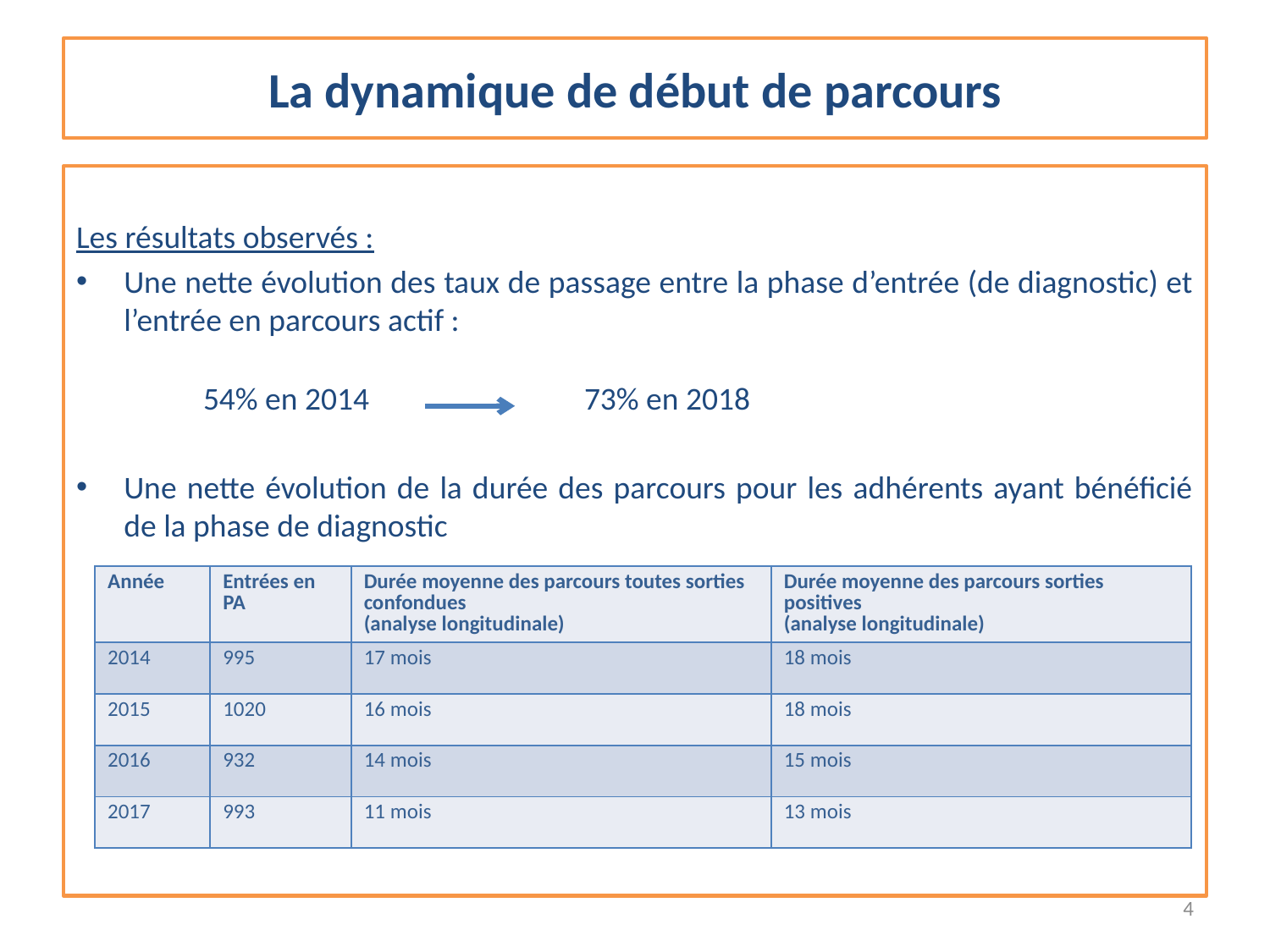

# La dynamique de début de parcours

Les résultats observés :
Une nette évolution des taux de passage entre la phase d’entrée (de diagnostic) et l’entrée en parcours actif :

	54% en 2014		73% en 2018

Une nette évolution de la durée des parcours pour les adhérents ayant bénéficié de la phase de diagnostic

| Année | Entrées en PA | Durée moyenne des parcours toutes sorties confondues (analyse longitudinale) | Durée moyenne des parcours sorties positives (analyse longitudinale) |
| --- | --- | --- | --- |
| 2014 | 995 | 17 mois | 18 mois |
| 2015 | 1020 | 16 mois | 18 mois |
| 2016 | 932 | 14 mois | 15 mois |
| 2017 | 993 | 11 mois | 13 mois |
4